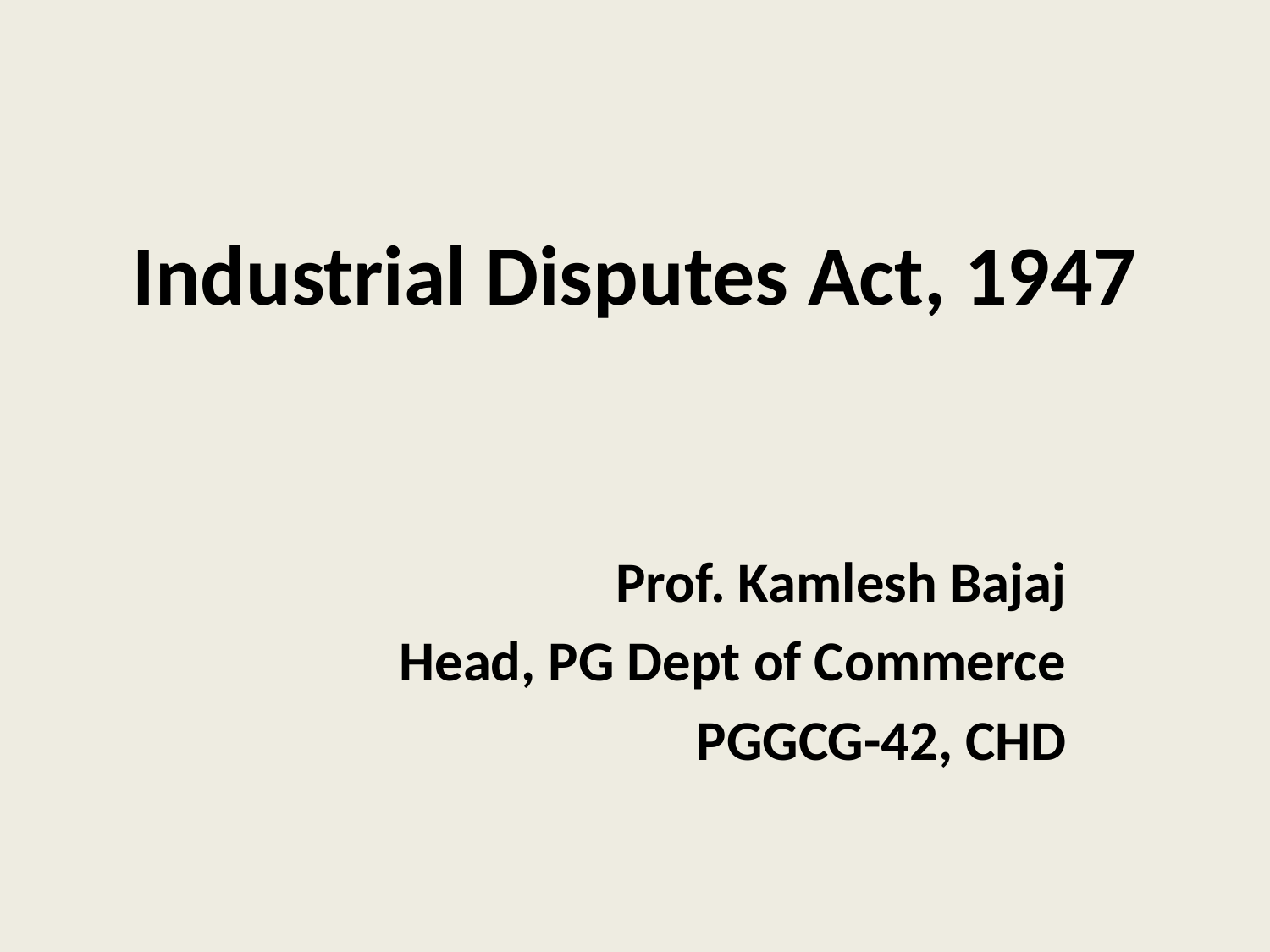

# Industrial Disputes Act, 1947
Prof. Kamlesh Bajaj
Head, PG Dept of Commerce
PGGCG-42, CHD